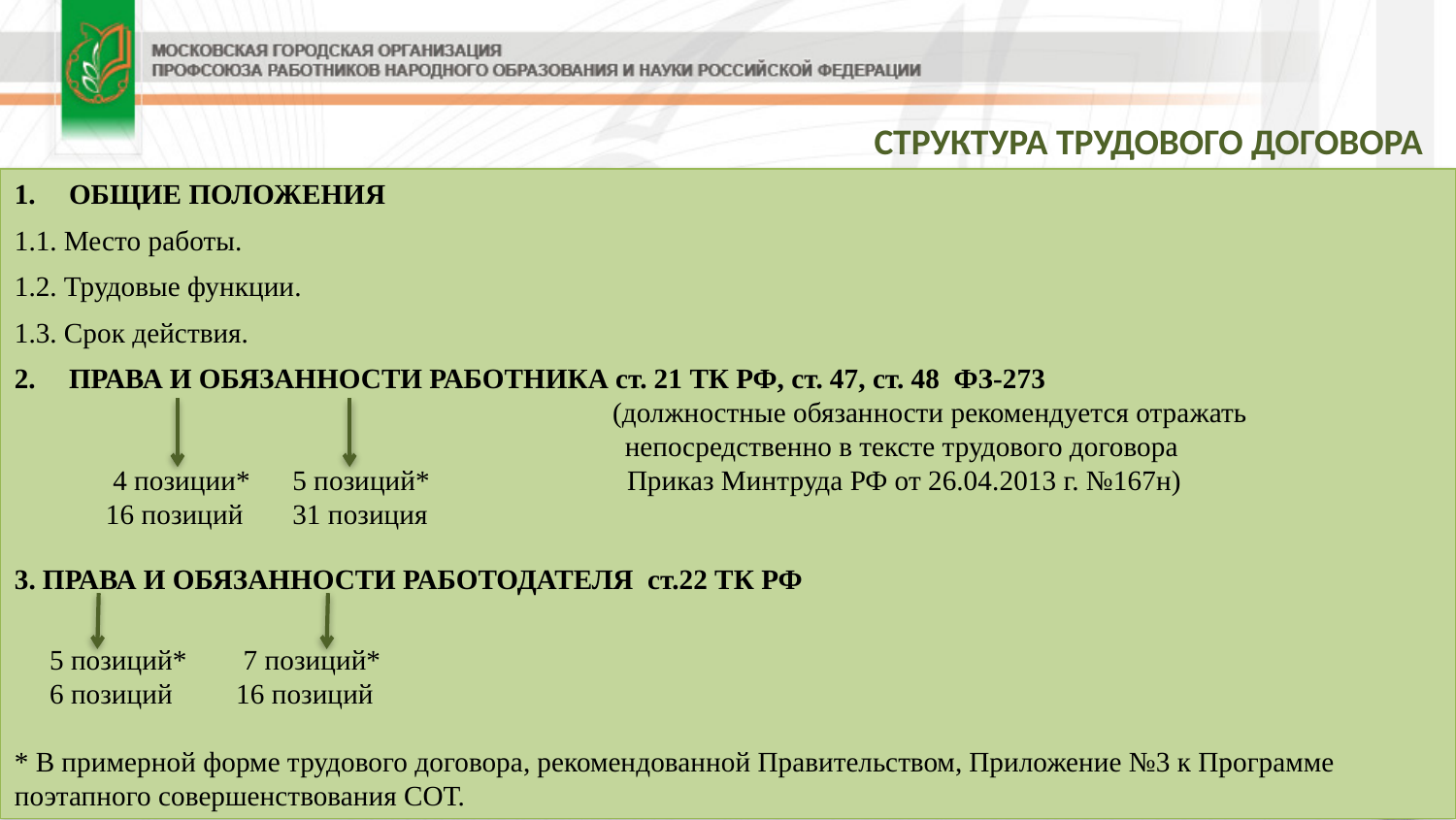

СТРУКТУРА ТРУДОВОГО ДОГОВОРА
ОБЩИЕ ПОЛОЖЕНИЯ
1.1. Место работы.
1.2. Трудовые функции.
1.3. Срок действия.
ПРАВА И ОБЯЗАННОСТИ РАБОТНИКА ст. 21 ТК РФ, ст. 47, ст. 48  ФЗ-273
                                                                                     (должностные обязанности рекомендуется отражать
				    непосредственно в тексте трудового договора
              4 позиции*      5 позиций*                            Приказ Минтруда РФ от 26.04.2013 г. №167н)
             16 позиций       31 позиция

3. ПРАВА И ОБЯЗАННОСТИ РАБОТОДАТЕЛЯ  ст.22 ТК РФ

     5 позиций*        7 позиций*
     6 позиций         16 позиций

* В примерной форме трудового договора, рекомендованной Правительством, Приложение №3 к Программе поэтапного совершенствования СОТ.